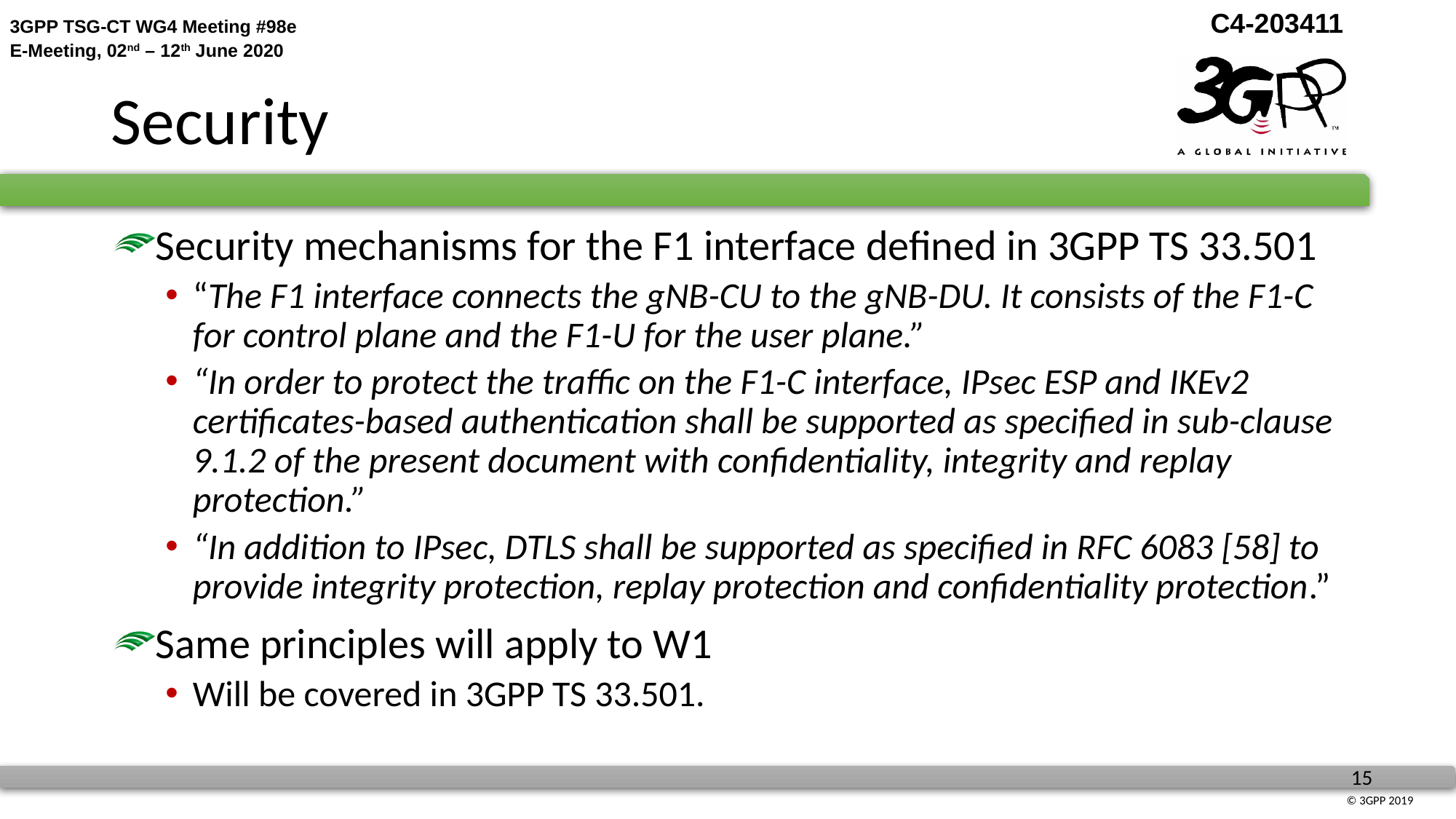

# Security
Security mechanisms for the F1 interface defined in 3GPP TS 33.501
“The F1 interface connects the gNB-CU to the gNB-DU. It consists of the F1-C for control plane and the F1-U for the user plane.”
“In order to protect the traffic on the F1-C interface, IPsec ESP and IKEv2 certificates-based authentication shall be supported as specified in sub-clause 9.1.2 of the present document with confidentiality, integrity and replay protection.”
“In addition to IPsec, DTLS shall be supported as specified in RFC 6083 [58] to provide integrity protection, replay protection and confidentiality protection.”
Same principles will apply to W1
Will be covered in 3GPP TS 33.501.